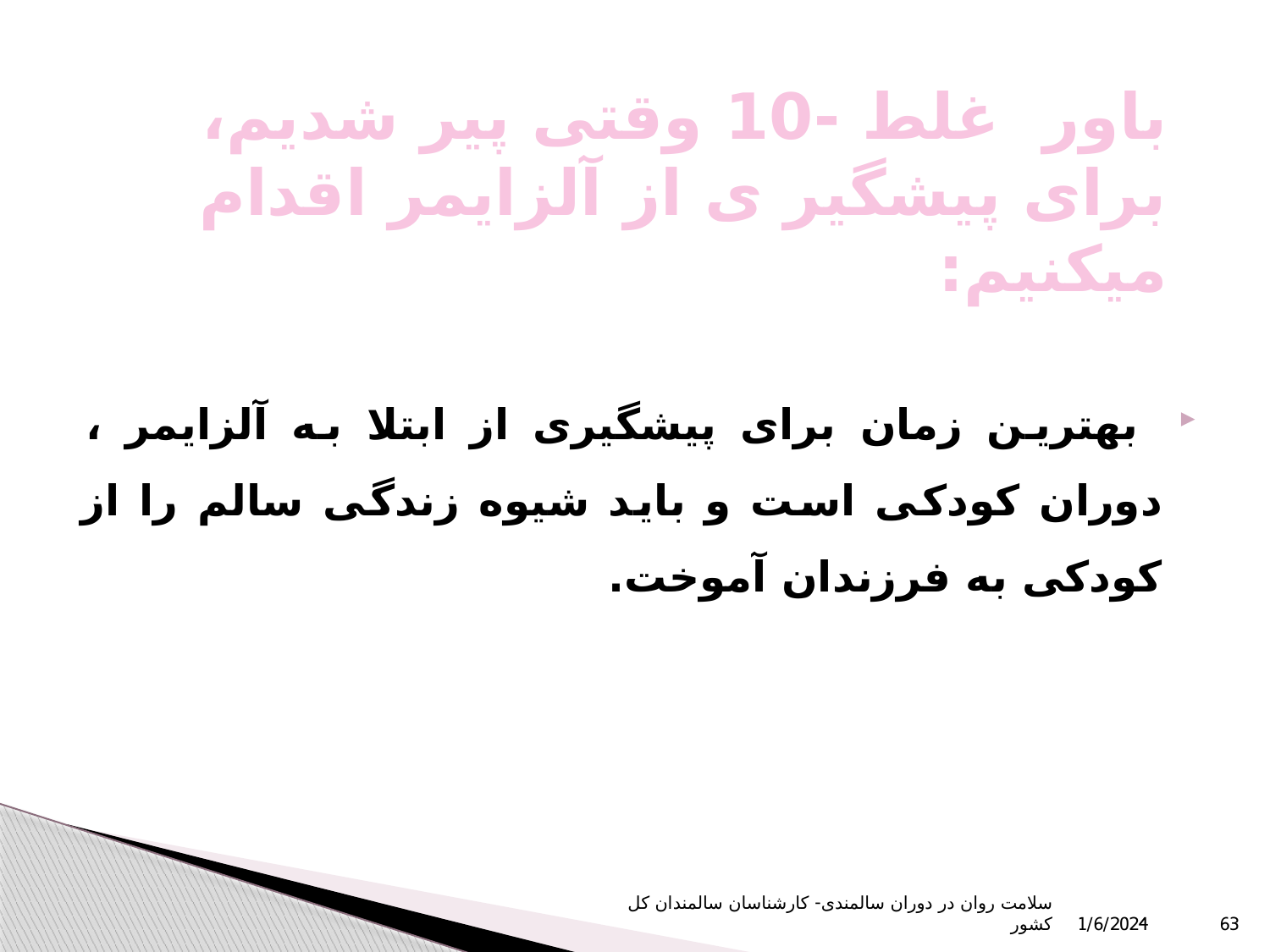

# باور  غلط -10 وقتی پیر شدیم، برای پیشگیر ی از آلزایمر اقدام میکنیم:
 بهترین زمان برای پیشگیری از ابتلا به آلزایمر ، دوران کودکی است و باید شیوه زندگی سالم را از کودکی به فرزندان آموخت.
سلامت روان در دوران سالمندی- کارشناسان سالمندان کل کشور
1/6/2024
63